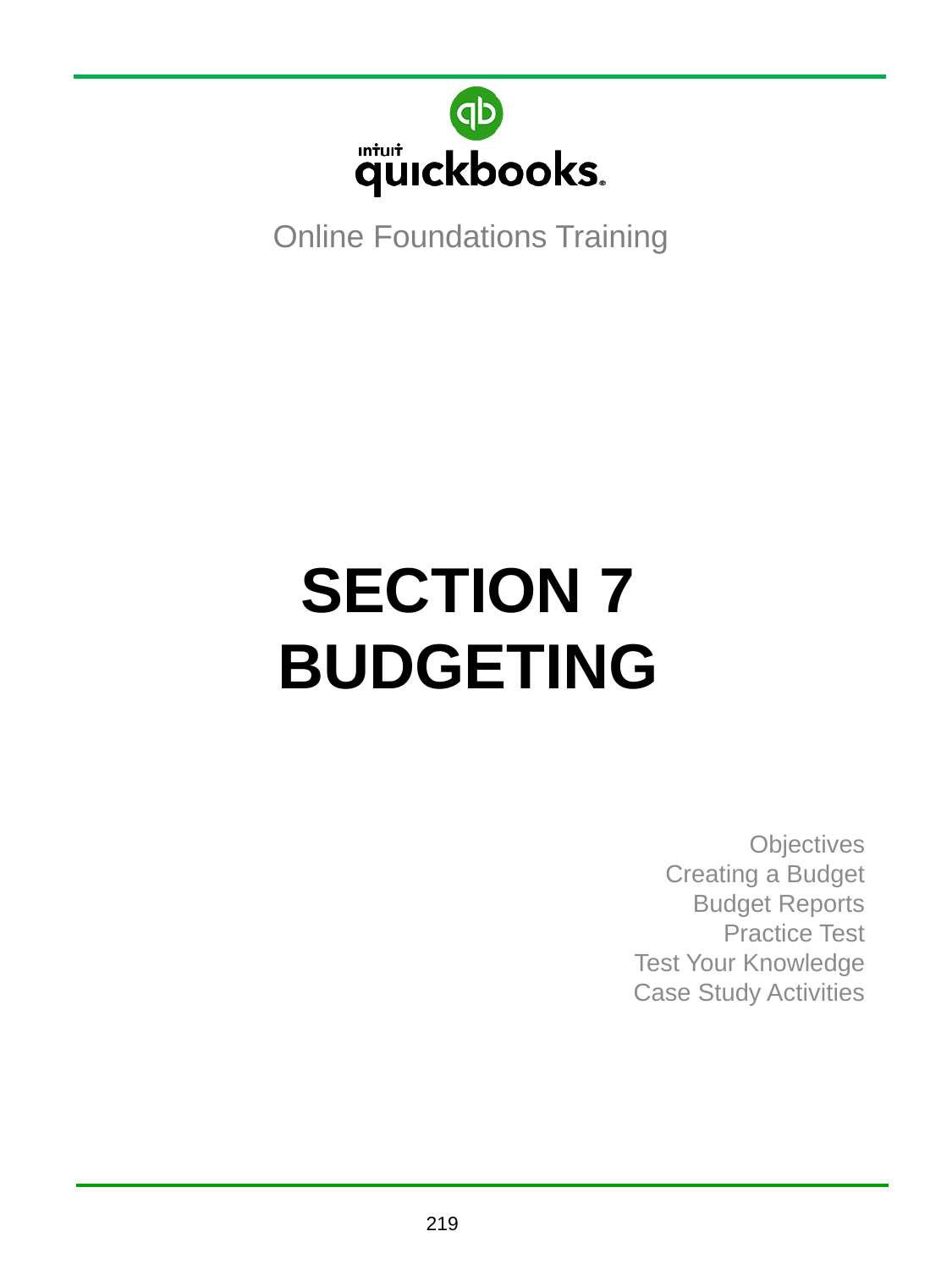

Online Foundations Training
# Section 7 Budgeting
Objectives
Creating a Budget
Budget Reports
Practice Test
Test Your Knowledge
Case Study Activities